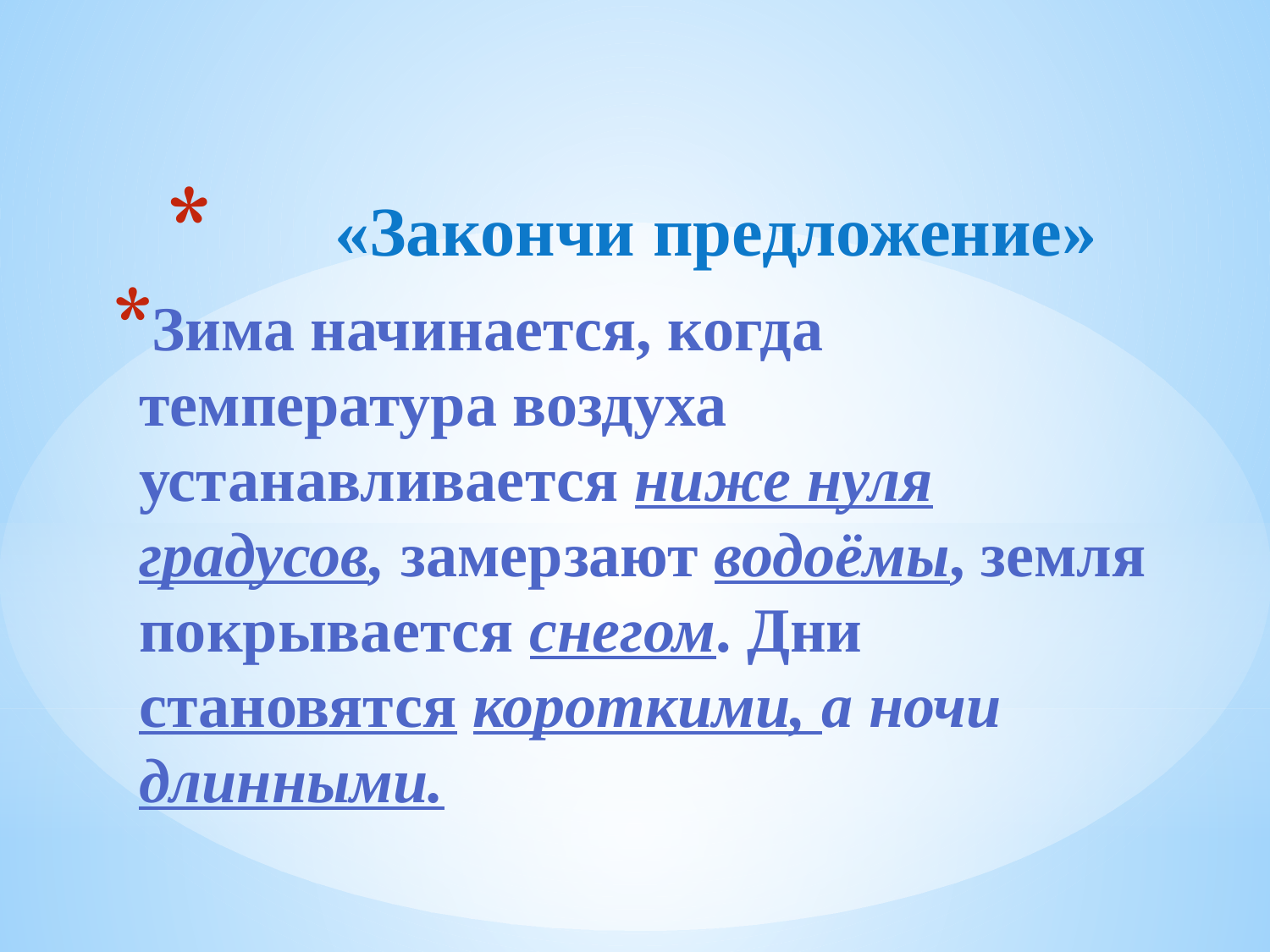

«Закончи предложение»
Зима начинается, когда температура воздуха устанавливается ниже нуля градусов, замерзают водоёмы, земля покрывается снегом. Дни становятся короткими, а ночи длинными.

#